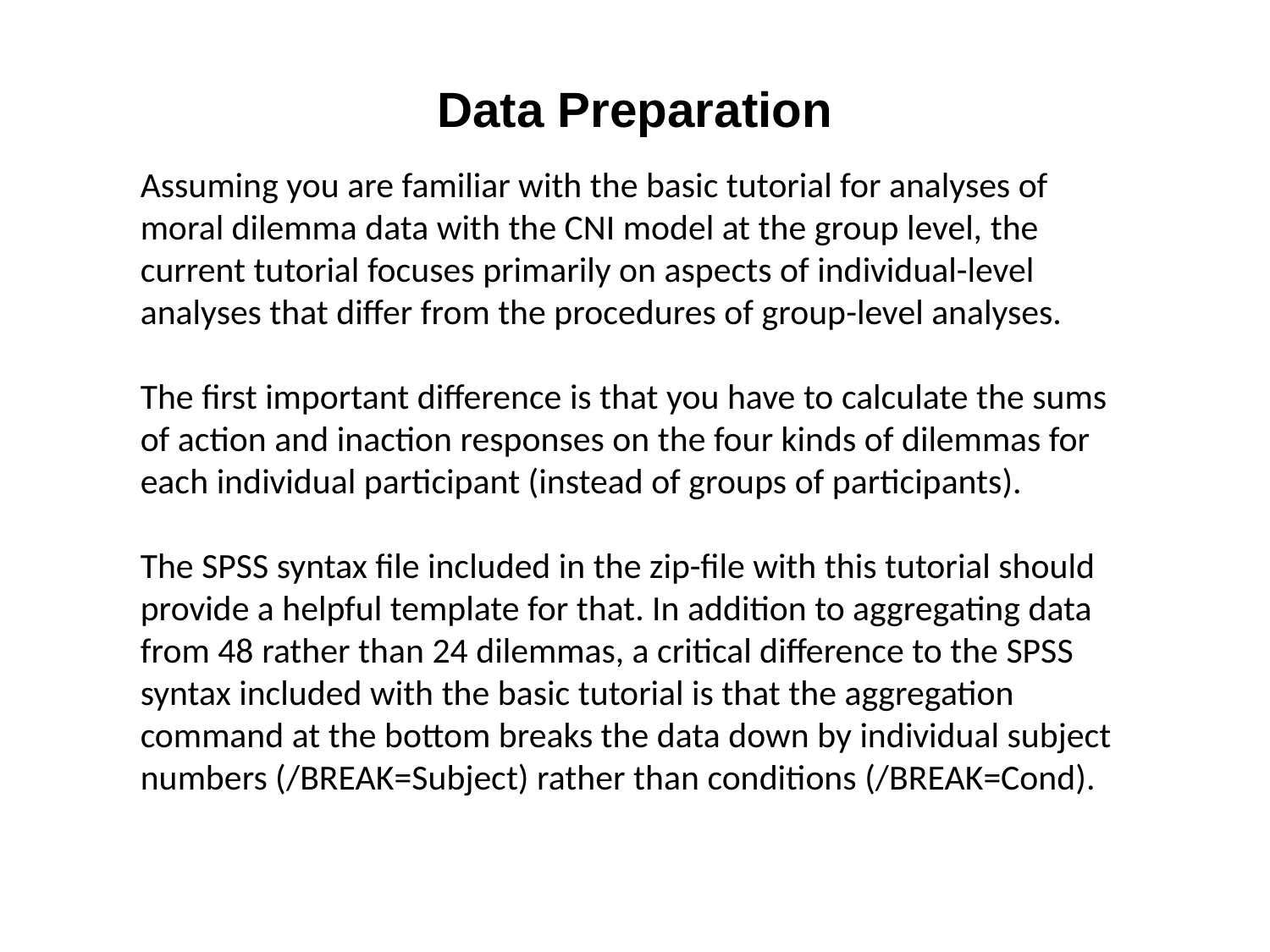

Data Preparation
Assuming you are familiar with the basic tutorial for analyses of moral dilemma data with the CNI model at the group level, the current tutorial focuses primarily on aspects of individual-level analyses that differ from the procedures of group-level analyses.

The first important difference is that you have to calculate the sums of action and inaction responses on the four kinds of dilemmas for each individual participant (instead of groups of participants).

The SPSS syntax file included in the zip-file with this tutorial should provide a helpful template for that. In addition to aggregating data from 48 rather than 24 dilemmas, a critical difference to the SPSS syntax included with the basic tutorial is that the aggregation command at the bottom breaks the data down by individual subject numbers (/BREAK=Subject) rather than conditions (/BREAK=Cond).